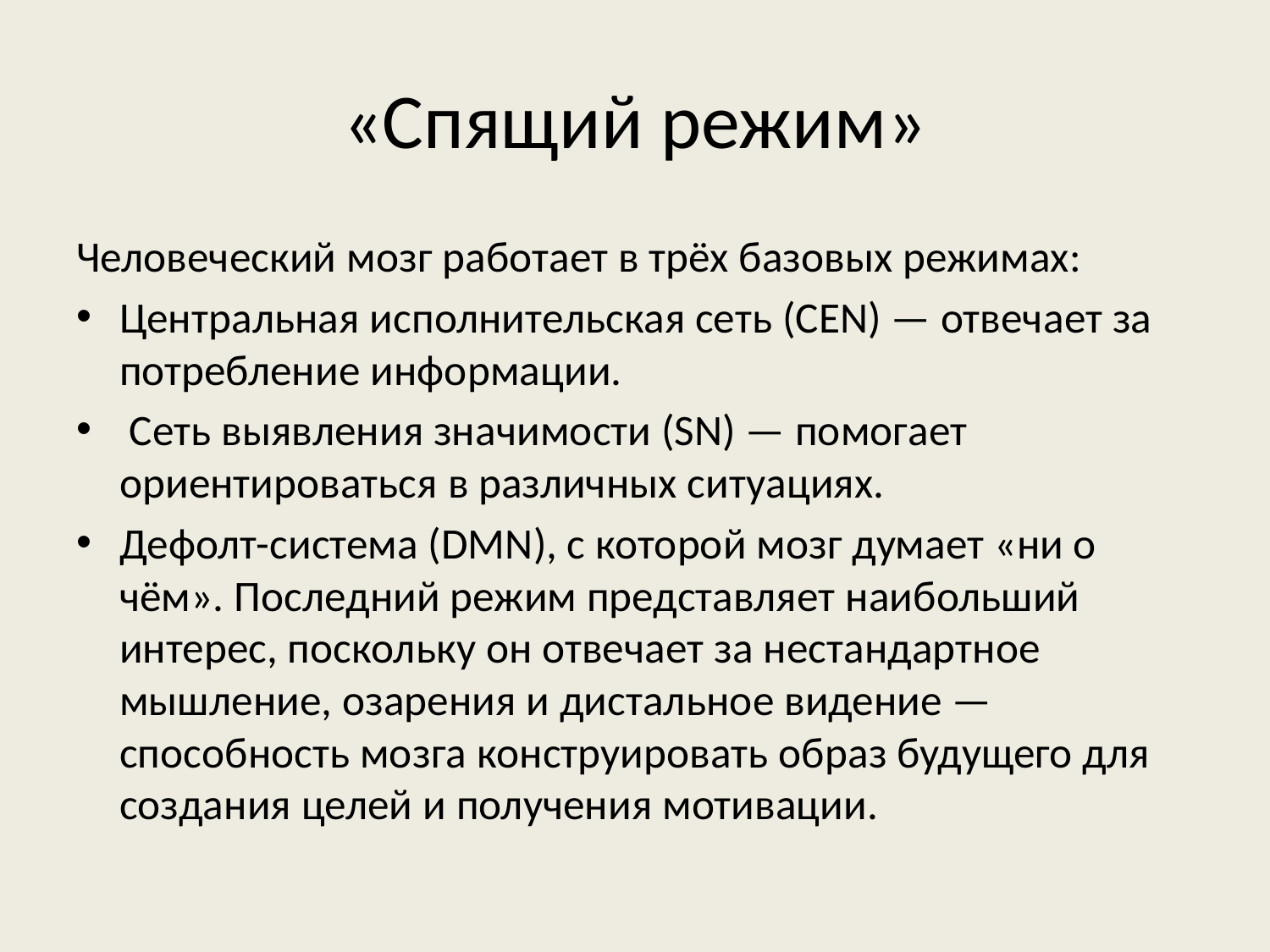

# «Спящий режим»
Человеческий мозг работает в трёх базовых режимах:
Центральная исполнительская сеть (CEN) — отвечает за потребление информации.
 Сеть выявления значимости (SN) — помогает ориентироваться в различных ситуациях.
Дефолт-система (DMN), с которой мозг думает «ни о чём». Последний режим представляет наибольший интерес, поскольку он отвечает за нестандартное мышление, озарения и дистальное видение — способность мозга конструировать образ будущего для создания целей и получения мотивации.